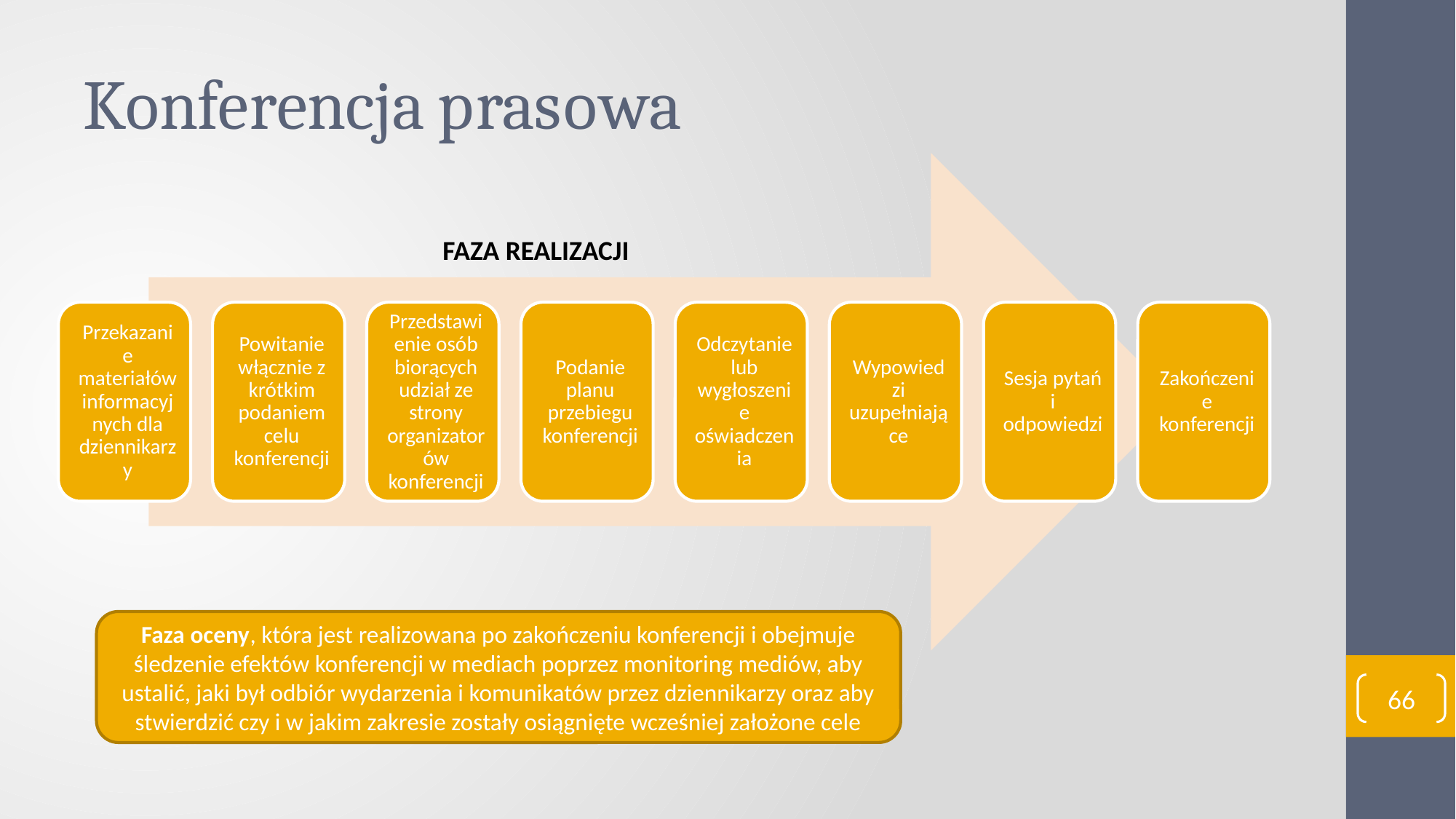

# Konferencja prasowa
Przekazanie materiałów informacyjnych dla dziennikarzy
Powitanie włącznie z krótkim podaniem celu konferencji
Przedstawienie osób biorących udział ze strony organizatorów konferencji
Podanie planu przebiegu konferencji
Odczytanie lub wygłoszenie oświadczenia
Wypowiedzi uzupełniające
Sesja pytań i odpowiedzi
Zakończenie konferencji
FAZA REALIZACJI
Faza oceny, która jest realizowana po zakończeniu konferencji i obejmuje śledzenie efektów konferencji w mediach poprzez monitoring mediów, aby ustalić, jaki był odbiór wydarzenia i komunikatów przez dziennikarzy oraz aby stwierdzić czy i w jakim zakresie zostały osiągnięte wcześniej założone cele
66